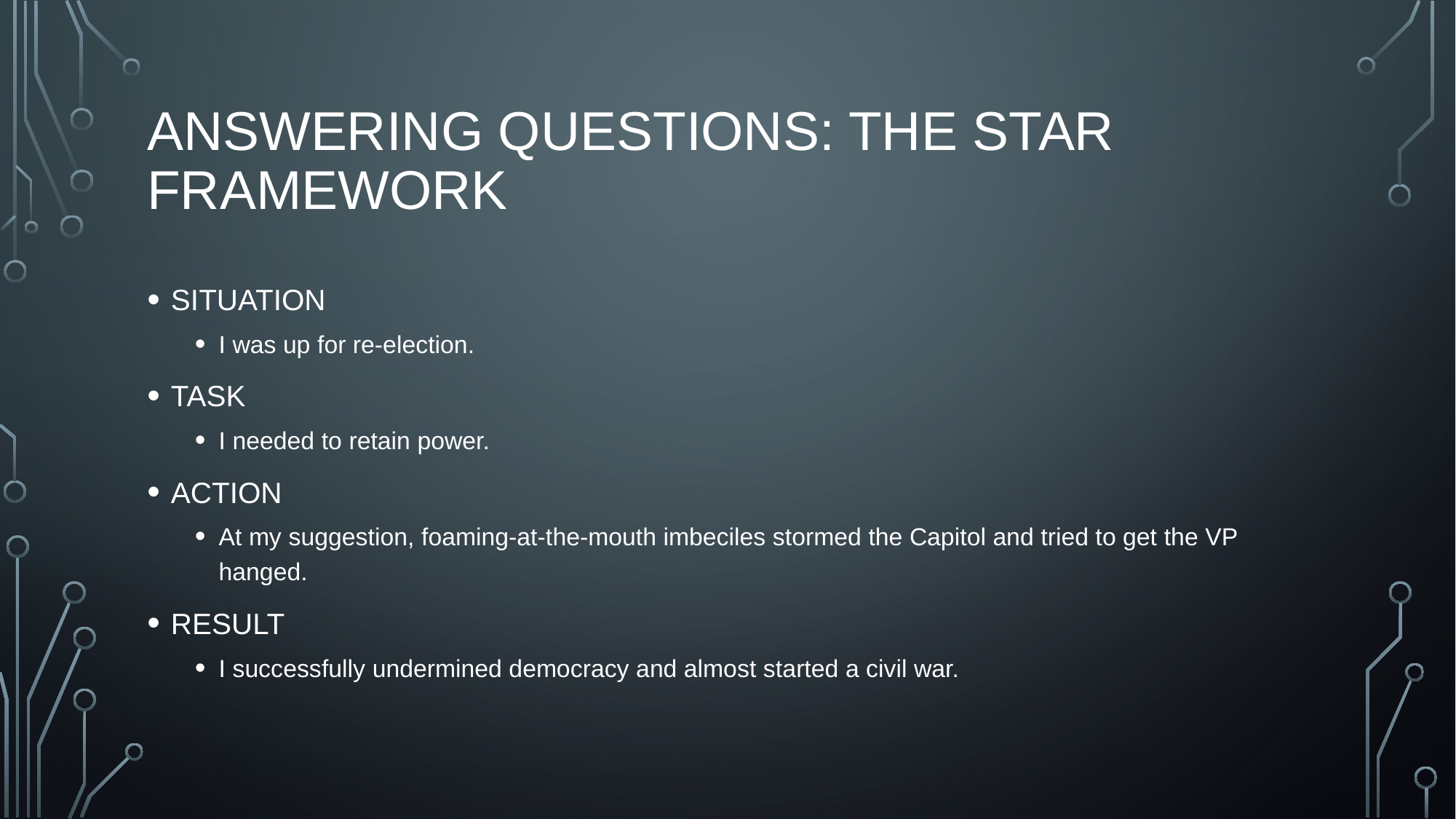

# Answering questions: the STAR framework
SITUATION
I was up for re-election.
TASK
I needed to retain power.
ACTION
At my suggestion, foaming-at-the-mouth imbeciles stormed the Capitol and tried to get the VP hanged.
RESULT
I successfully undermined democracy and almost started a civil war.